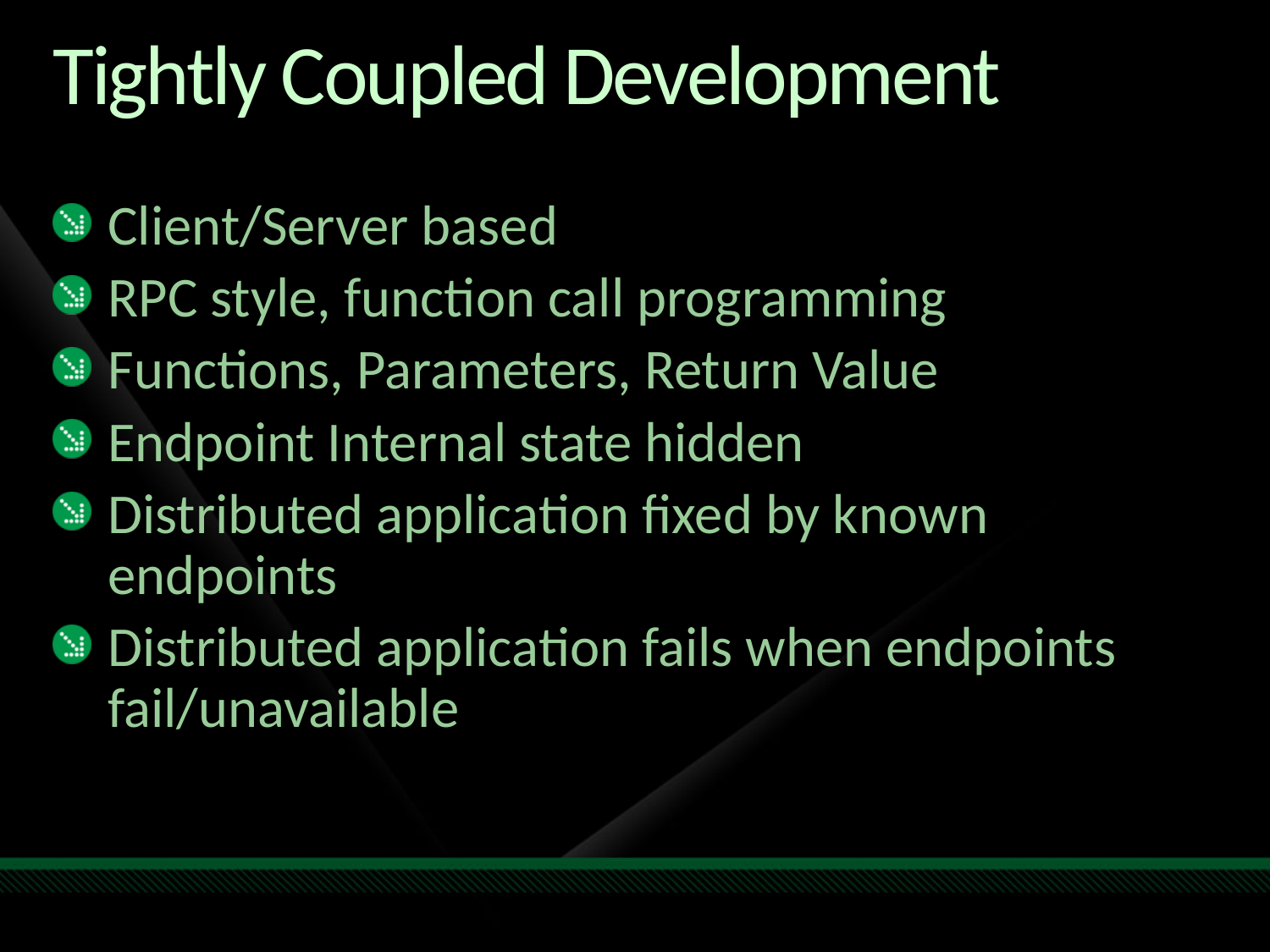

# Tightly Coupled Development
Client/Server based
RPC style, function call programming
Functions, Parameters, Return Value
Endpoint Internal state hidden
Distributed application fixed by known endpoints
Distributed application fails when endpoints fail/unavailable